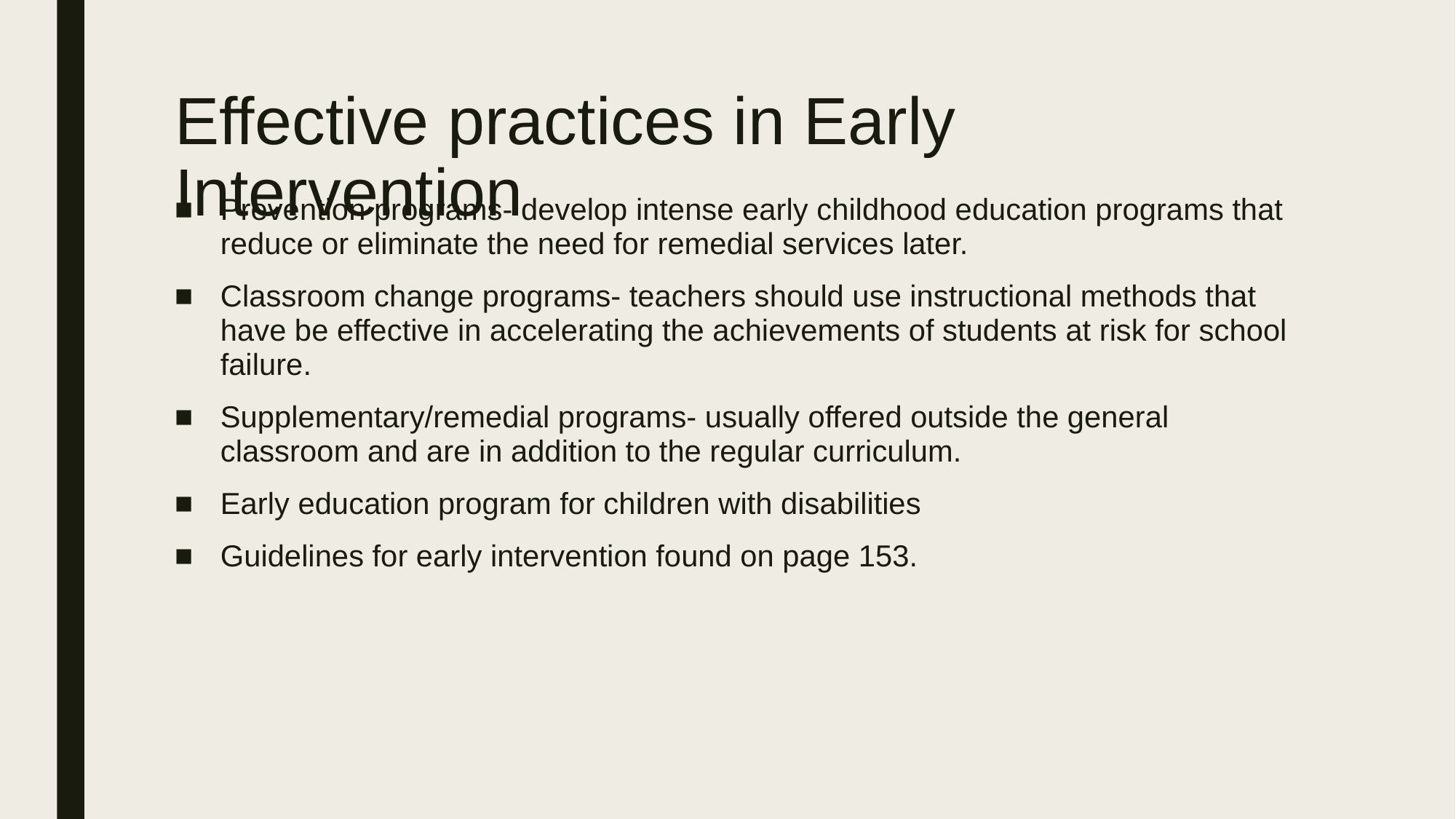

# Effective practices in Early Intervention
Prevention programs- develop intense early childhood education programs that reduce or eliminate the need for remedial services later.
Classroom change programs- teachers should use instructional methods that have be effective in accelerating the achievements of students at risk for school failure.
Supplementary/remedial programs- usually offered outside the general classroom and are in addition to the regular curriculum.
Early education program for children with disabilities
Guidelines for early intervention found on page 153.